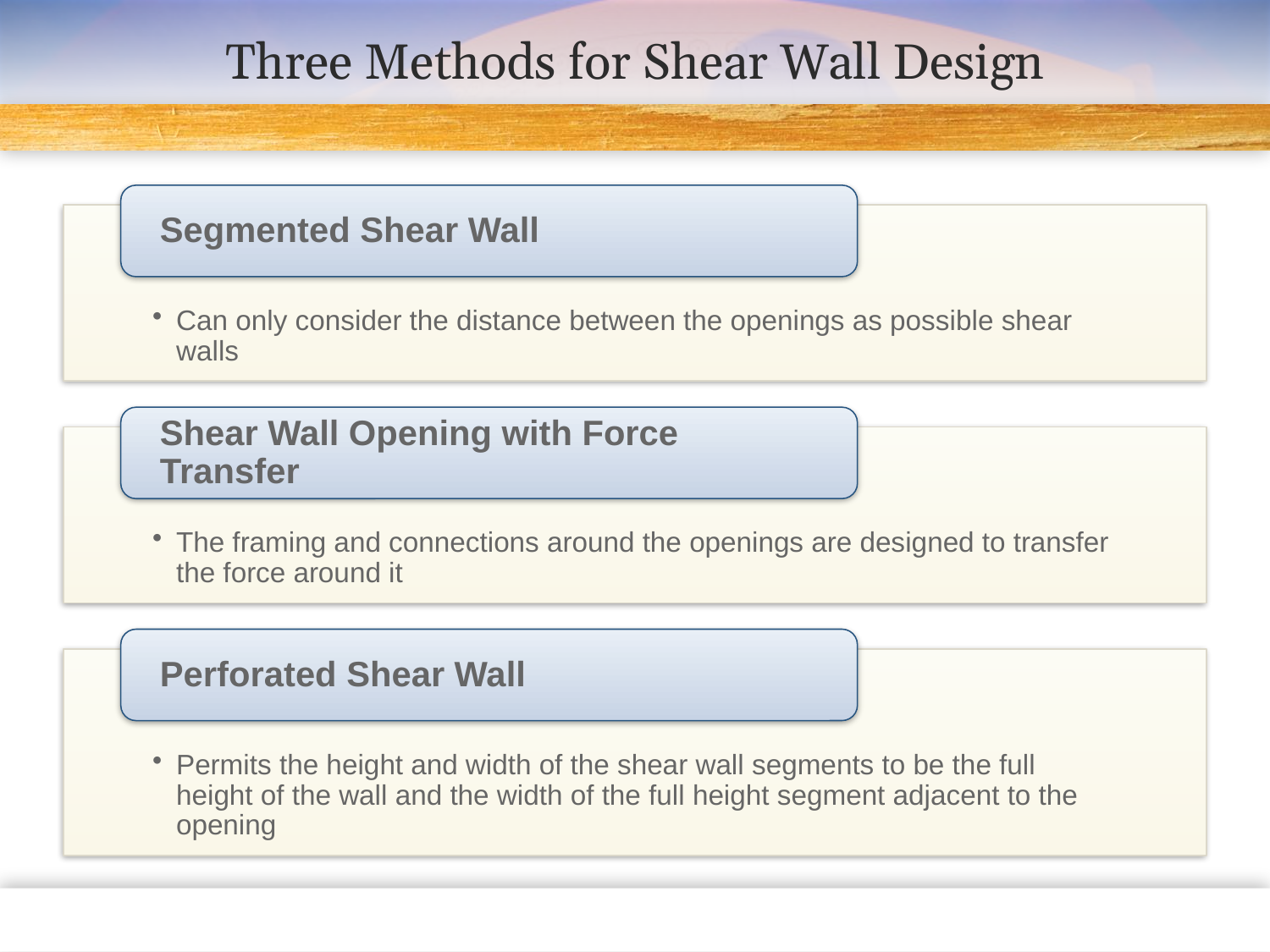

# Three Methods for Shear Wall Design
Can only consider the distance between the openings as possible shear walls
Segmented Shear Wall
The framing and connections around the openings are designed to transfer the force around it
Shear Wall Opening with Force Transfer
Permits the height and width of the shear wall segments to be the full height of the wall and the width of the full height segment adjacent to the opening
Perforated Shear Wall